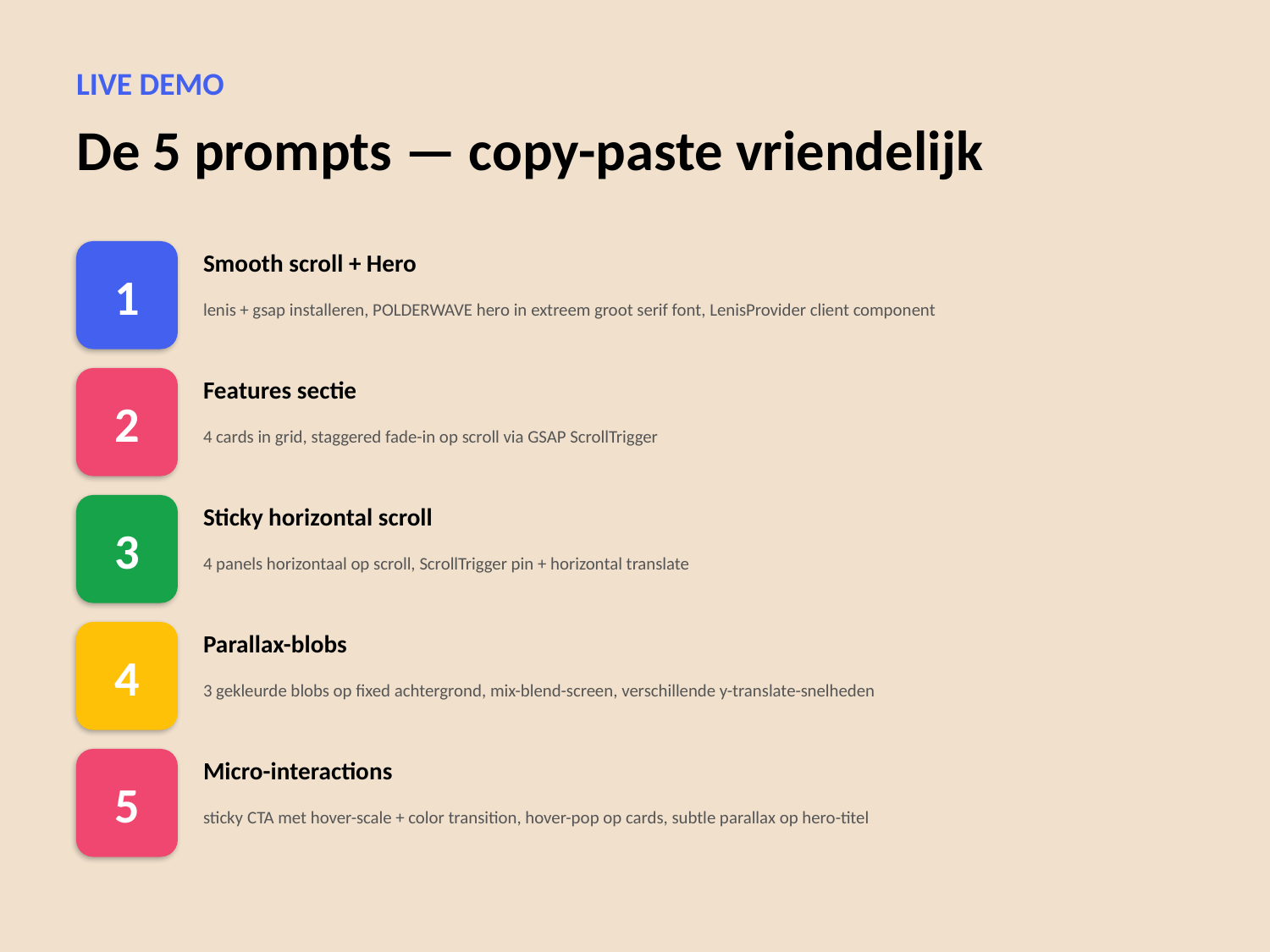

LIVE DEMO
De 5 prompts — copy-paste vriendelijk

1
Smooth scroll + Hero
lenis + gsap installeren, POLDERWAVE hero in extreem groot serif font, LenisProvider client component

2
Features sectie
4 cards in grid, staggered fade-in op scroll via GSAP ScrollTrigger

3
Sticky horizontal scroll
4 panels horizontaal op scroll, ScrollTrigger pin + horizontal translate

4
Parallax-blobs
3 gekleurde blobs op fixed achtergrond, mix-blend-screen, verschillende y-translate-snelheden

5
Micro-interactions
sticky CTA met hover-scale + color transition, hover-pop op cards, subtle parallax op hero-titel